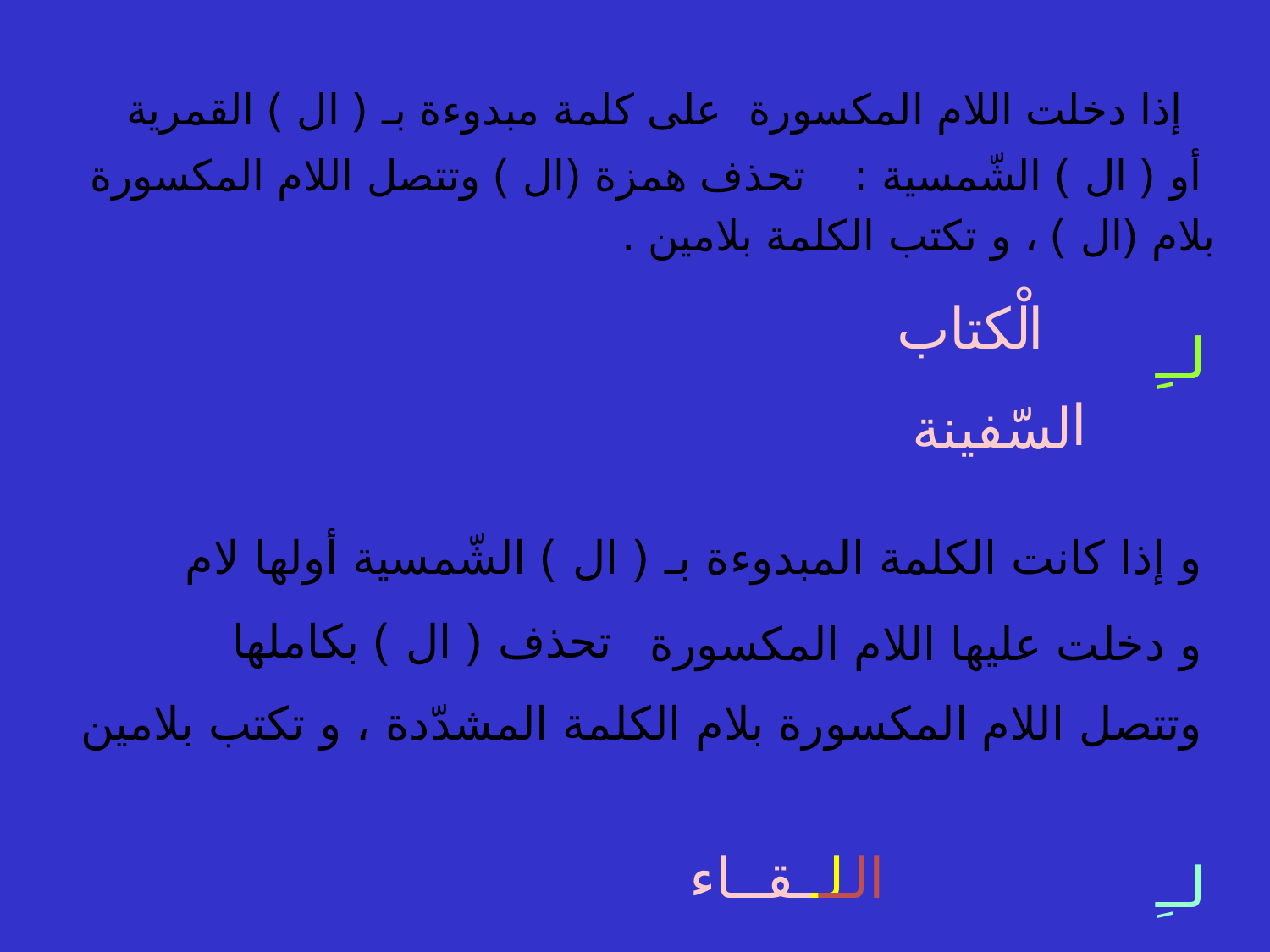

على كلمة مبدوءة بـ ( ال ) القمرية
إذا دخلت اللام المكسورة
  تحذف همزة (ال ) وتتصل اللام المكسورة
أو ( ال ) الشّمسية :
  بلام (ال ) ، و تكتب الكلمة بلامين .
لْكتاب
ا
لــِ
لــِ
ا
لسّفينة
و إذا كانت الكلمة المبدوءة بـ ( ال ) الشّمسية أولها لام
تحذف ( ال ) بكاملها
و دخلت عليها اللام المكسورة
وتتصل اللام المكسورة بلام الكلمة المشدّدة ، و تكتب بلامين
 لــقــاء
 الــ
لــِ